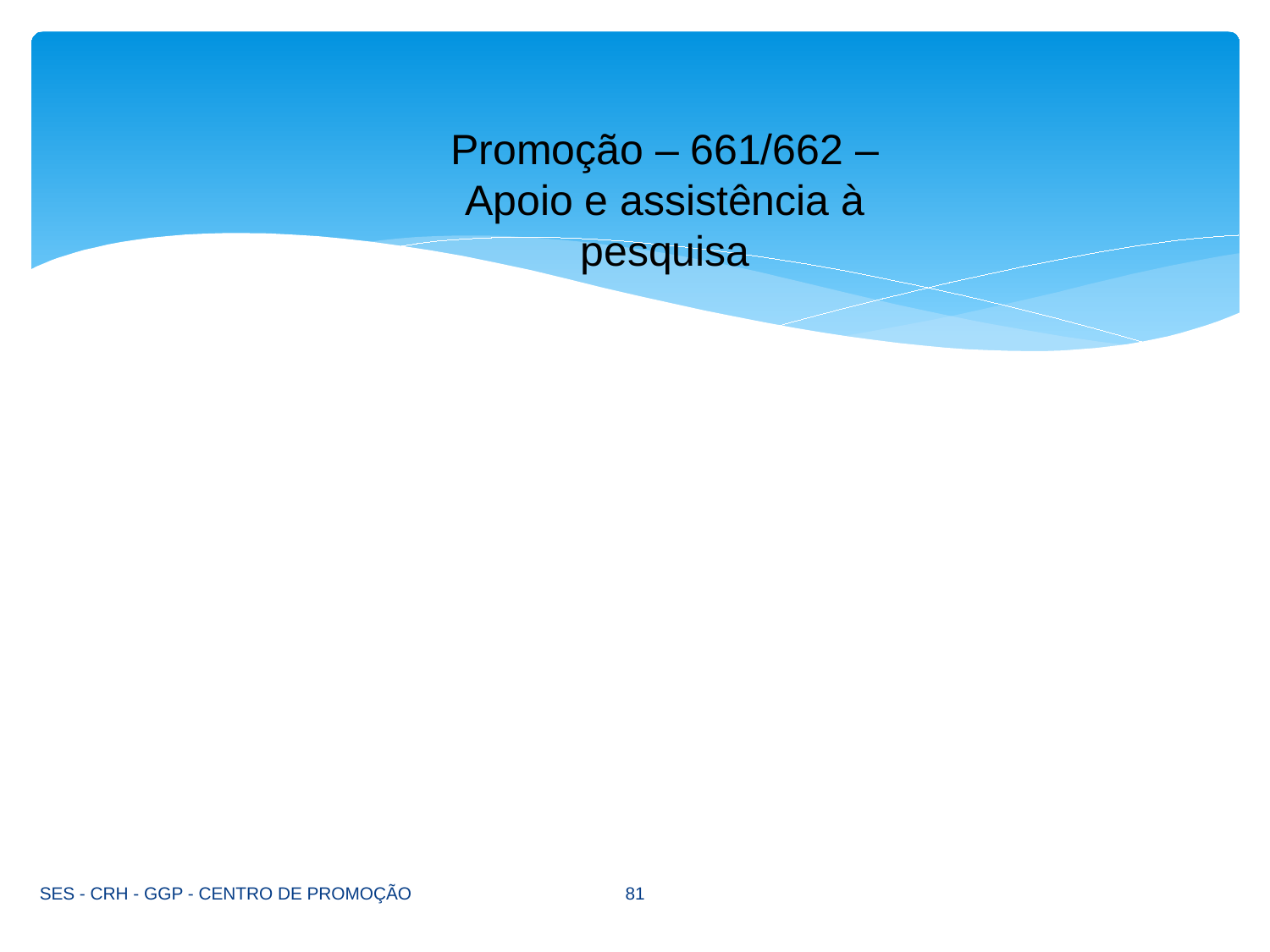

Promoção – 661/662 – Apoio e assistência à pesquisa
# PROMOÇÃO DA LC 661 e 662
81
SES - CRH - GGP - CENTRO DE PROMOÇÃO